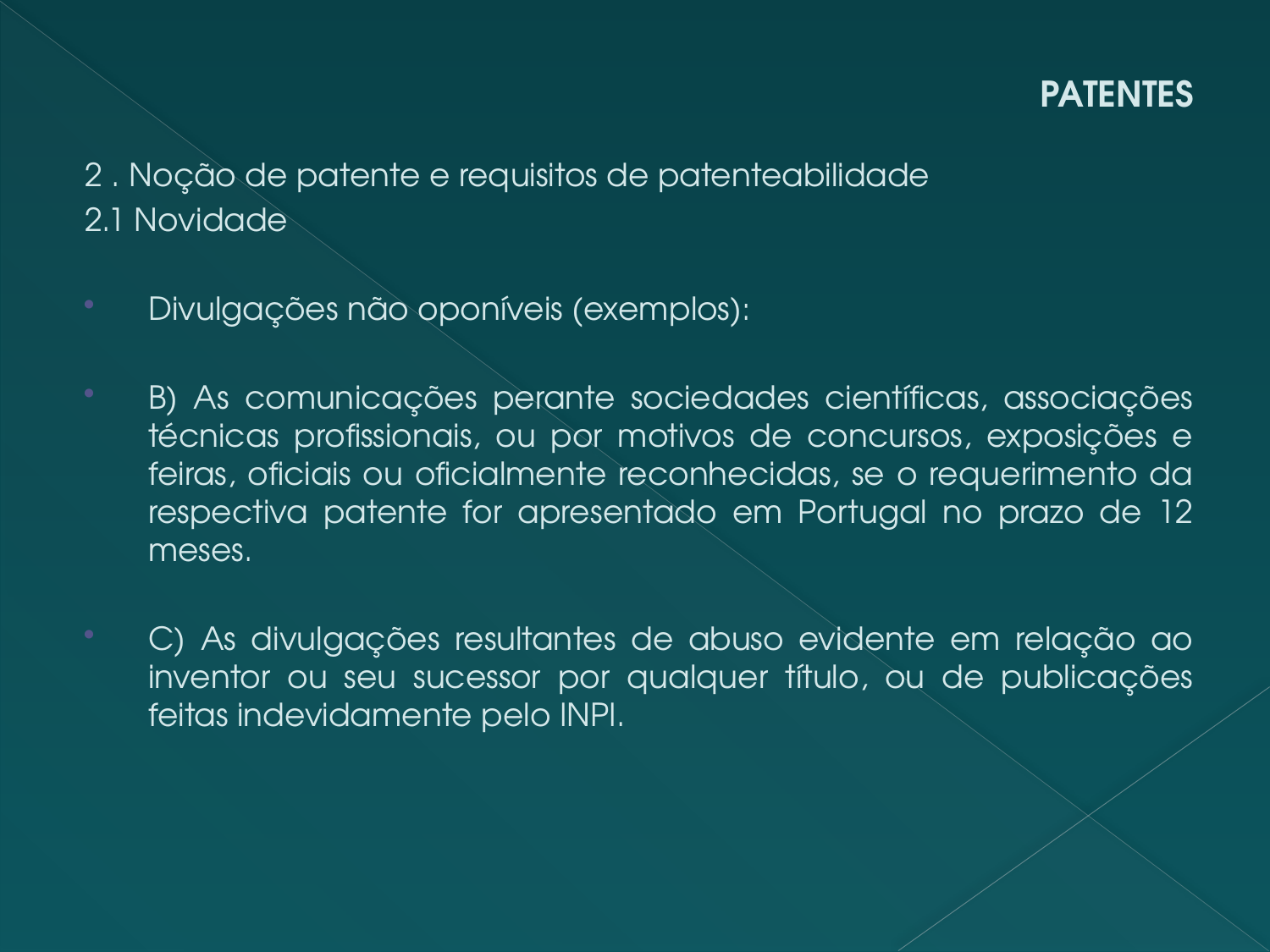

# PATENTES
2 . Noção de patente e requisitos de patenteabilidade
2.1 Novidade

Divulgações não oponíveis (exemplos):

B) As comunicações perante sociedades científicas, associações técnicas profissionais, ou por motivos de concursos, exposições e feiras, oficiais ou oficialmente reconhecidas, se o requerimento da respectiva patente for apresentado em Portugal no prazo de 12 meses.

C) As divulgações resultantes de abuso evidente em relação ao inventor ou seu sucessor por qualquer título, ou de publicações feitas indevidamente pelo INPI.